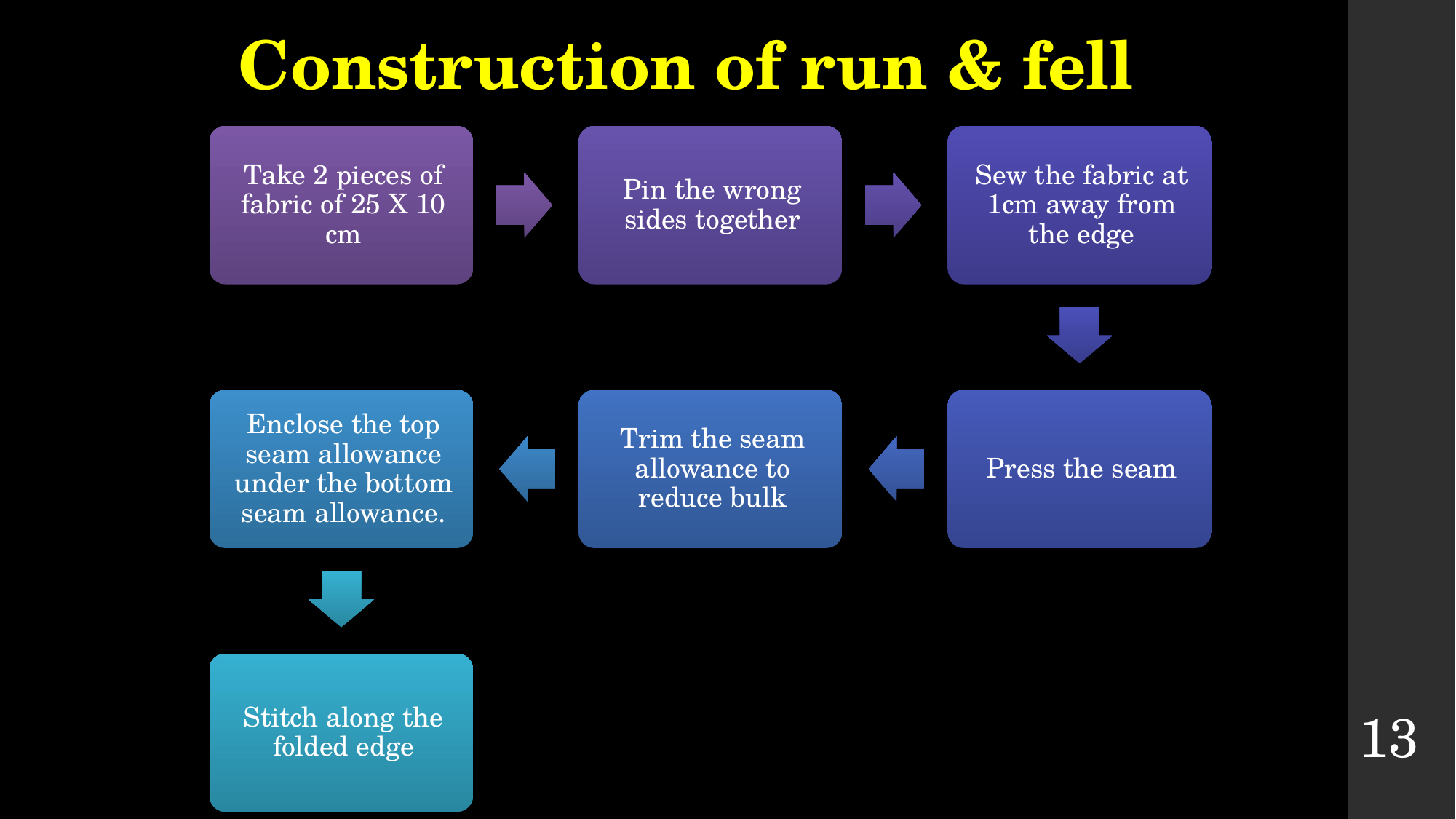

# Construction of run & fell
Take 2 pieces of fabric of 25 X 10 cm

Pin the wrong sides together

Sew the fabric at 1cm away from the edge

Press the seam

Trim the seam allowance to reduce bulk

Enclose the top seam allowance under the bottom seam allowance.

Stitch along the folded edge
13